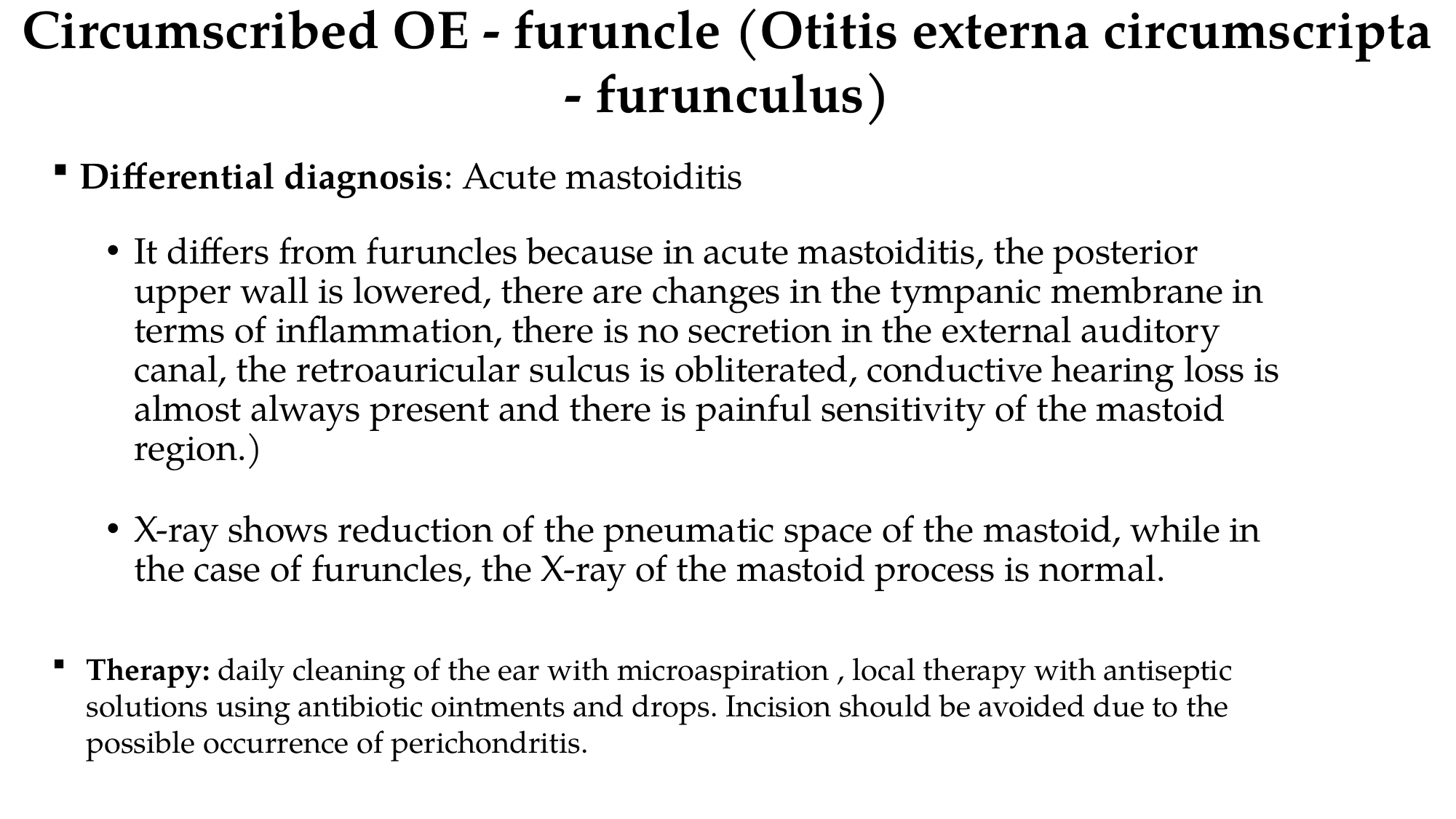

Circumscribed OE - furuncle (Otitis externa circumscripta - furunculus)
Differential diagnosis: Acute mastoiditis

It differs from furuncles because in acute mastoiditis, the posterior upper wall is lowered, there are changes in the tympanic membrane in terms of inflammation, there is no secretion in the external auditory canal, the retroauricular sulcus is obliterated, conductive hearing loss is almost always present and there is painful sensitivity of the mastoid region.)

X-ray shows reduction of the pneumatic space of the mastoid, while in the case of furuncles, the X-ray of the mastoid process is normal.

Therapy: daily cleaning of the ear with microaspiration , local therapy with antiseptic solutions using antibiotic ointments and drops. Incision should be avoided due to the possible occurrence of perichondritis.